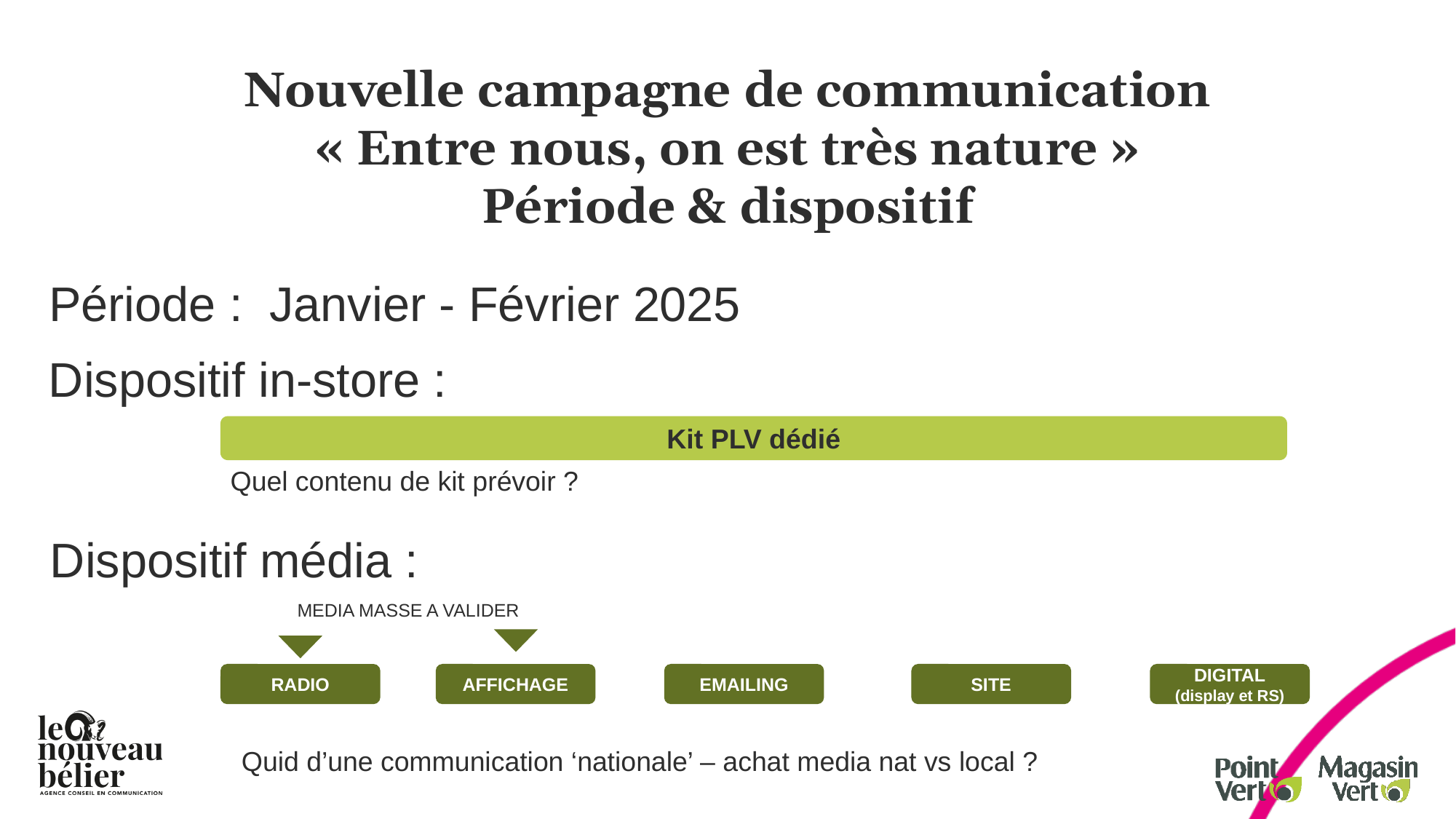

# Nouvelle campagne de communication « Entre nous, on est très nature » Période & dispositif
Période :  Janvier - Février 2025
Dispositif in-store :
Kit PLV dédié
Quel contenu de kit prévoir ?
Dispositif média :
MEDIA MASSE A VALIDER

EMAILING
RADIO
AFFICHAGE
DIGITAL
(display et RS)
SITE
Quid d’une communication ‘nationale’ – achat media nat vs local ?